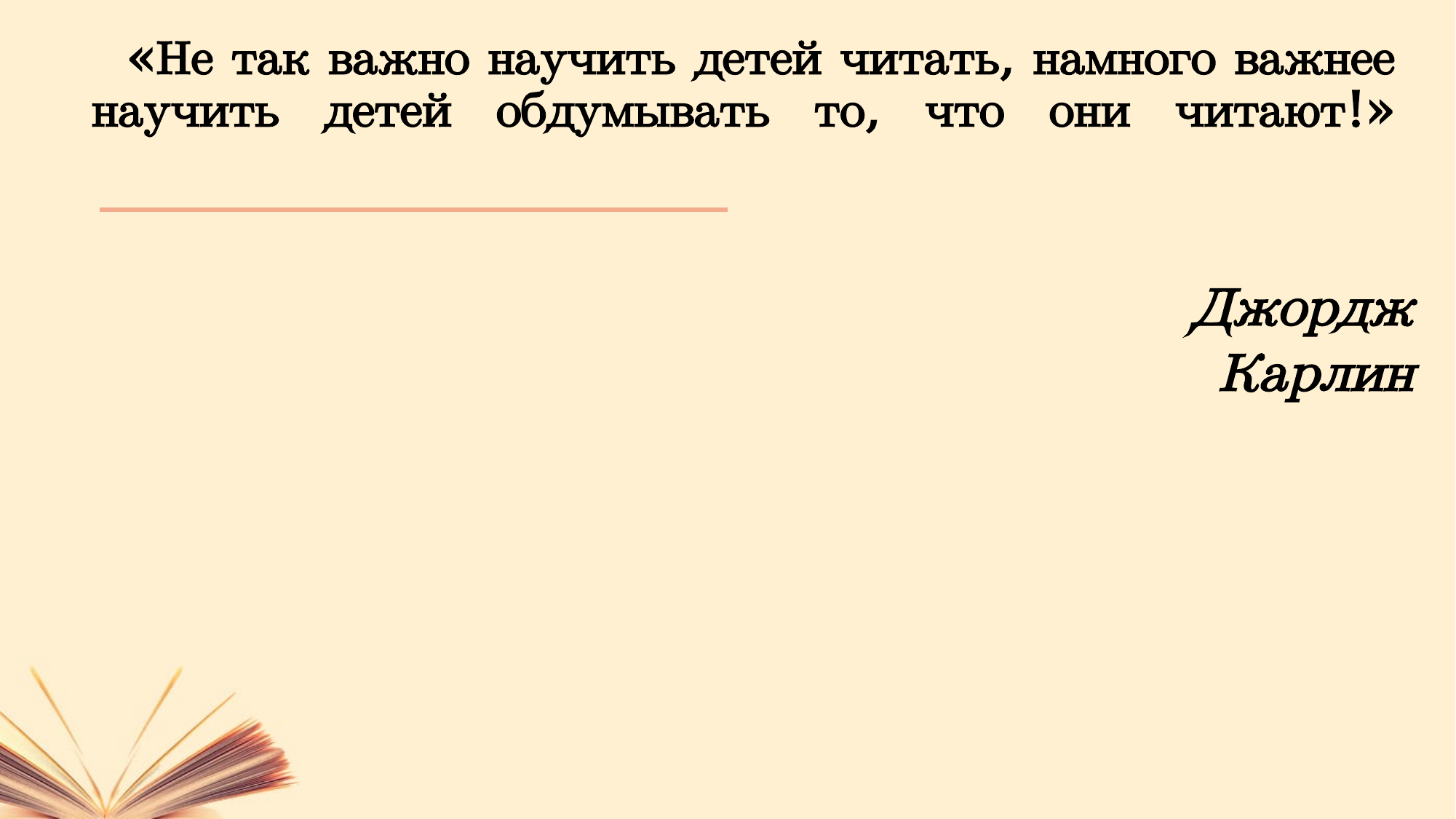

«Не так важно научить детей читать, намного важнее научить детей обдумывать то, что они читают!»
Джордж Карлин